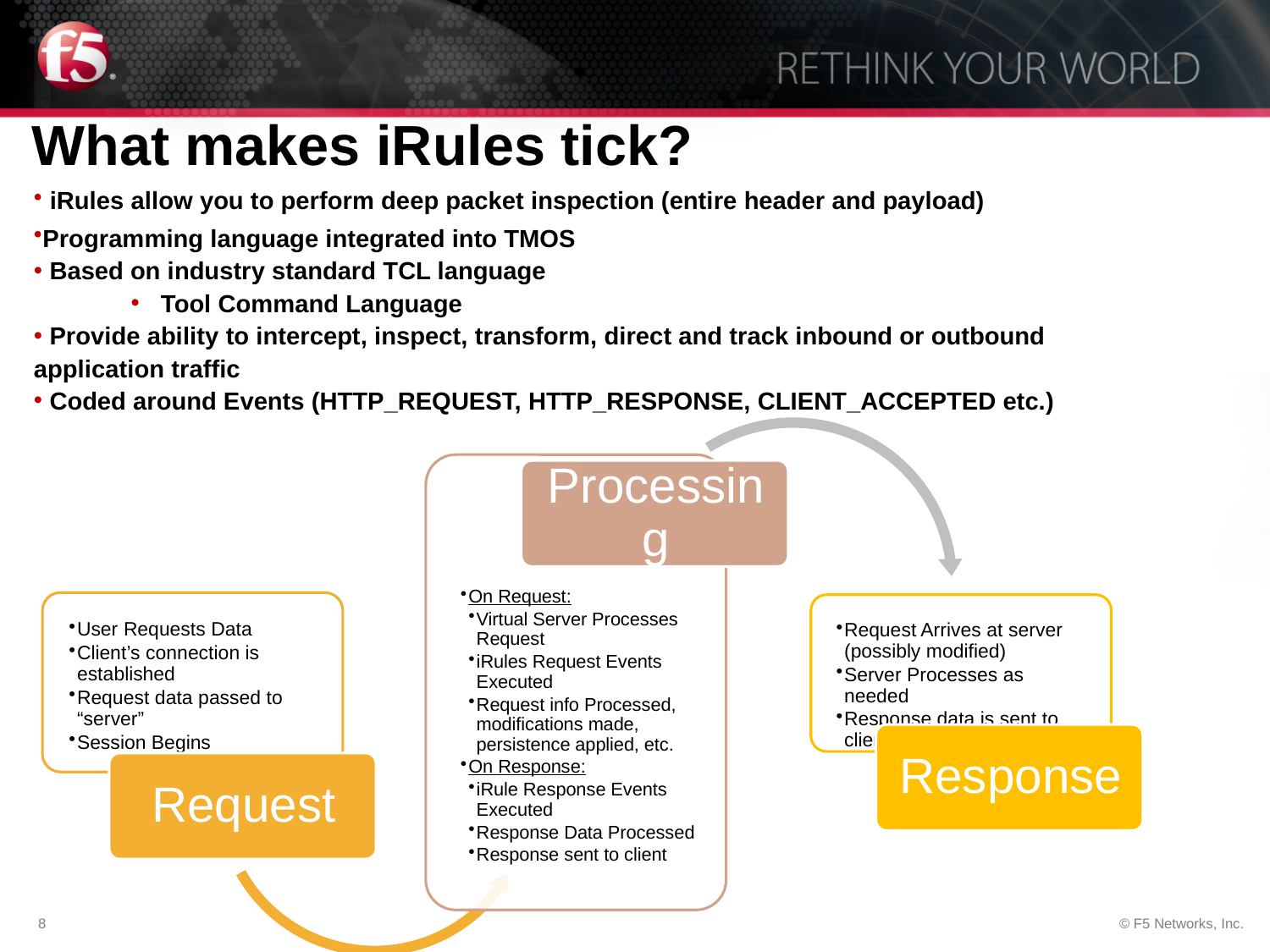

# What makes iRules tick?
 iRules allow you to perform deep packet inspection (entire header and payload)
Programming language integrated into TMOS
 Based on industry standard TCL language
Tool Command Language
 Provide ability to intercept, inspect, transform, direct and track inbound or outbound application traffic
 Coded around Events (HTTP_REQUEST, HTTP_RESPONSE, CLIENT_ACCEPTED etc.)

User Requests Data
Client’s connection is established
Request data passed to “server”
Session Begins
Request
On Request:
Virtual Server Processes Request
iRules Request Events Executed
Request info Processed, modifications made,  persistence applied, etc.
On Response:
iRule Response Events Executed
Response Data Processed
Response sent to client

Processing
Request Arrives at server (possibly modified)
Server Processes as needed
Response data is sent to client
Response